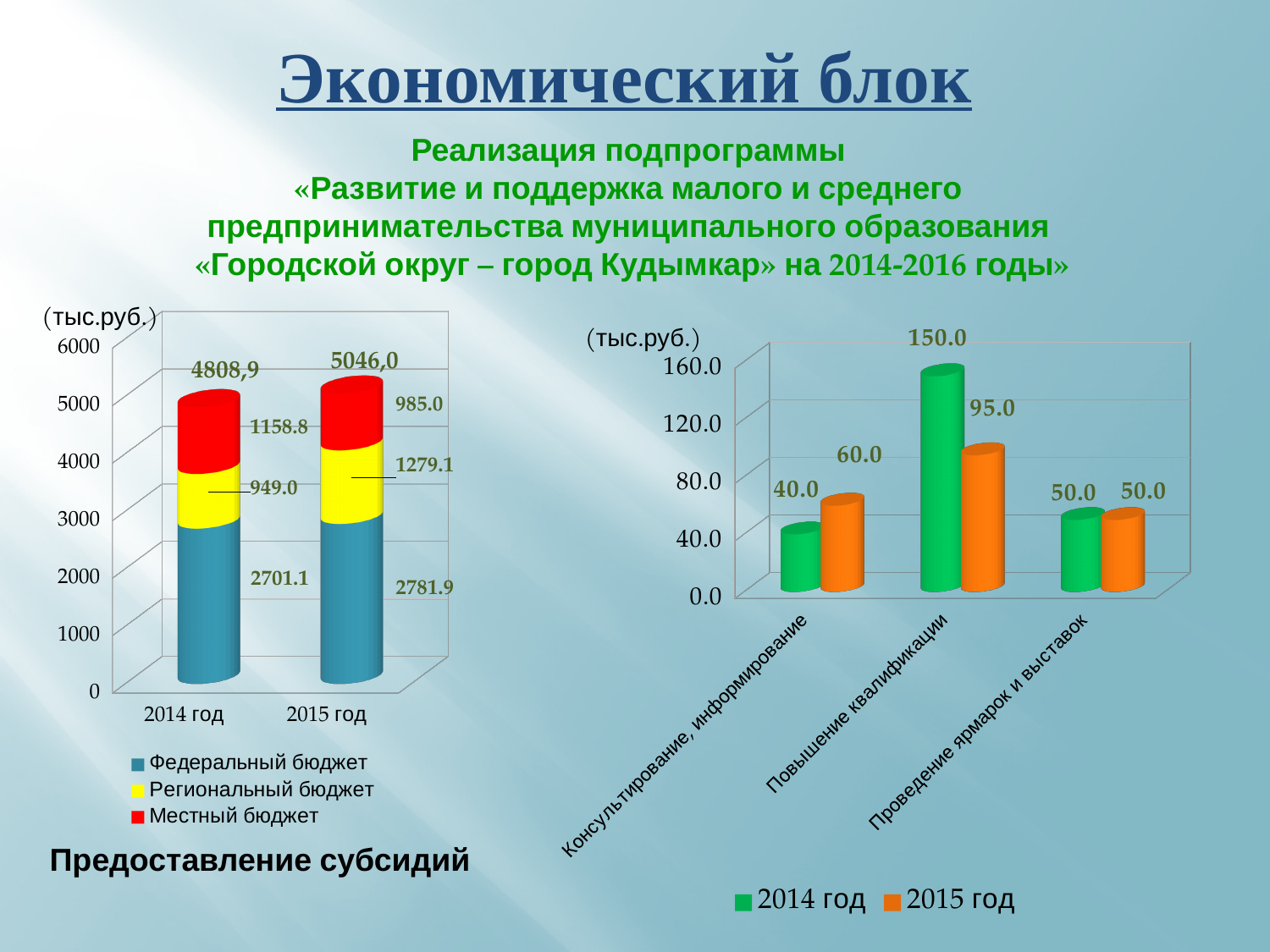

Экономический блок
Реализация подпрограммы
«Развитие и поддержка малого и среднего
предпринимательства муниципального образования
«Городской округ – город Кудымкар» на 2014-2016 годы»
(тыс.руб.)

[unsupported chart]

(тыс.руб.)

[unsupported chart]

5046,0
4808,9
Предоставление субсидий